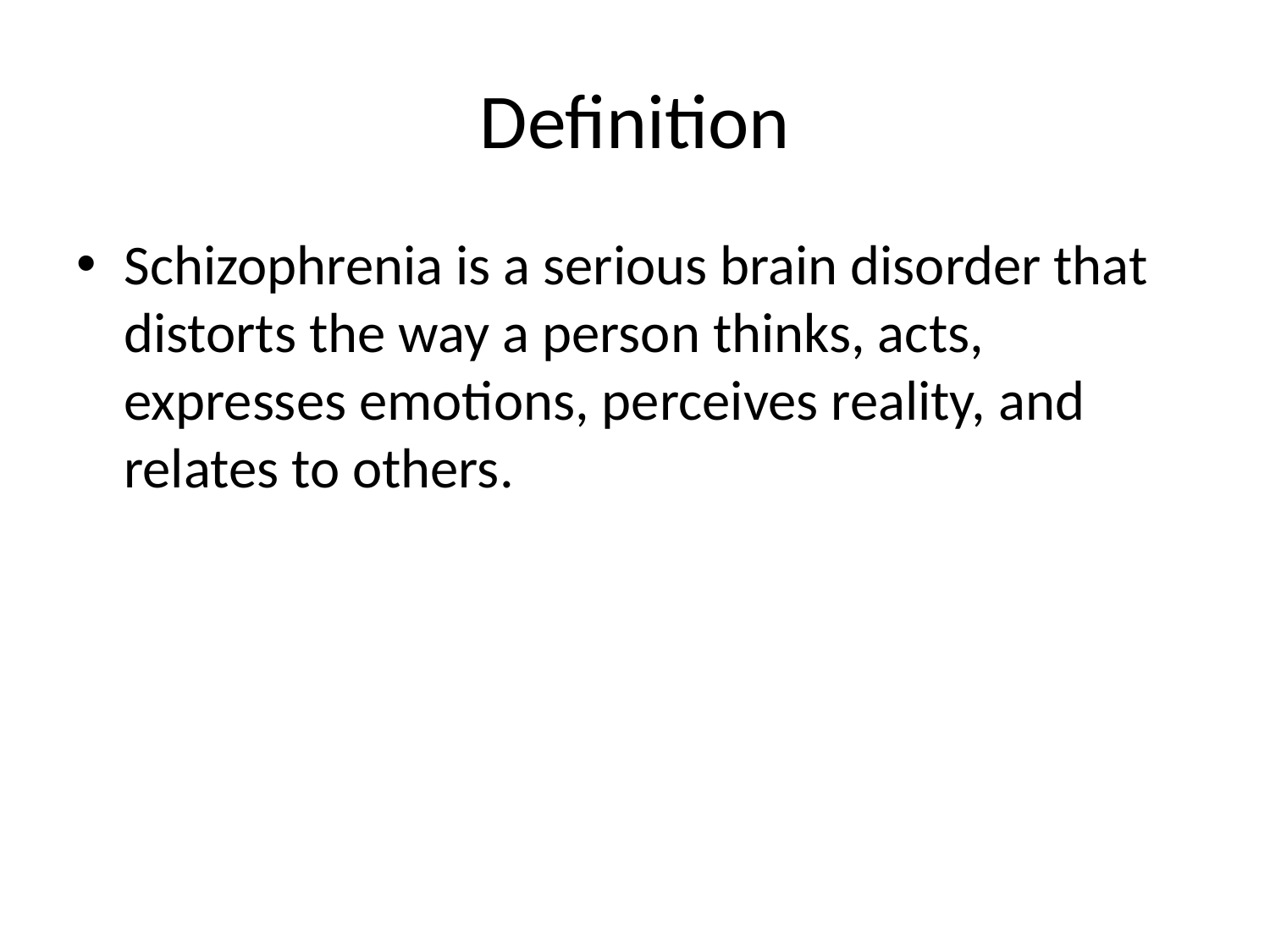

# Definition
Schizophrenia is a serious brain disorder that distorts the way a person thinks, acts, expresses emotions, perceives reality, and relates to others.